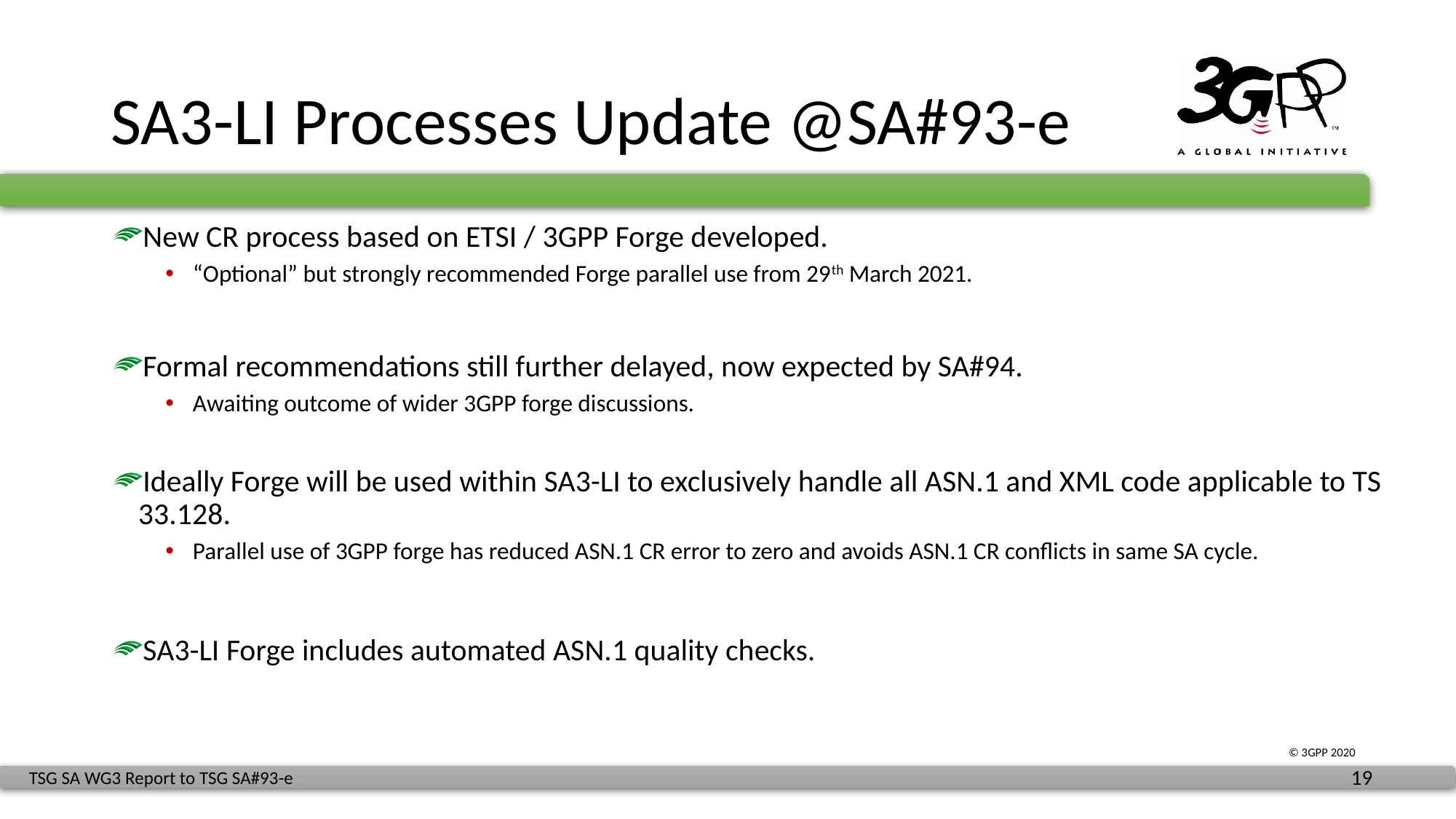

# SA3-LI Processes Update @SA#93-e
New CR process based on ETSI / 3GPP Forge developed.
“Optional” but strongly recommended Forge parallel use from 29th March 2021.

Formal recommendations still further delayed, now expected by SA#94.
Awaiting outcome of wider 3GPP forge discussions.

Ideally Forge will be used within SA3-LI to exclusively handle all ASN.1 and XML code applicable to TS 33.128.
Parallel use of 3GPP forge has reduced ASN.1 CR error to zero and avoids ASN.1 CR conflicts in same SA cycle.

SA3-LI Forge includes automated ASN.1 quality checks.